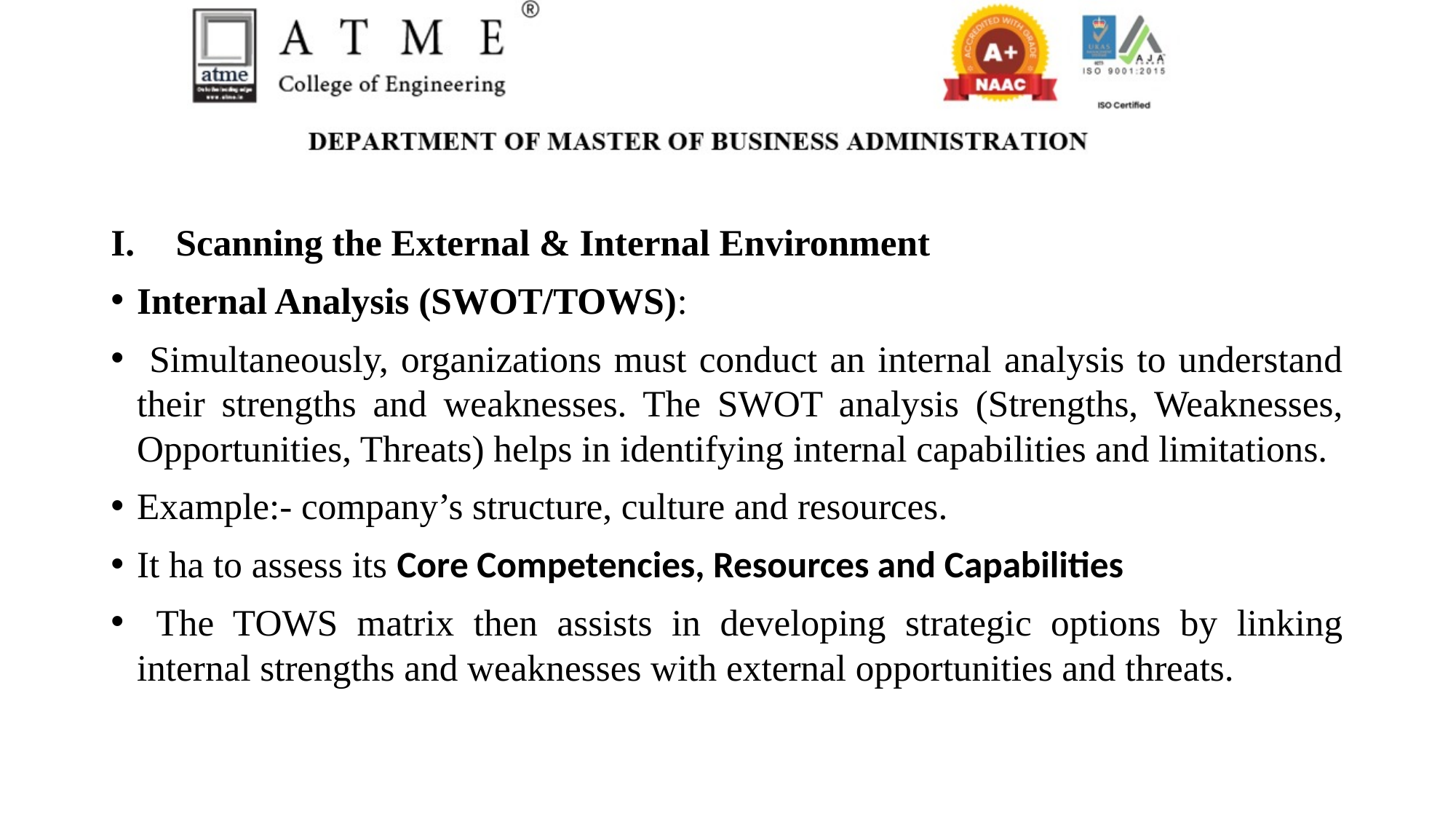

Scanning the External & Internal Environment
Internal Analysis (SWOT/TOWS):
 Simultaneously, organizations must conduct an internal analysis to understand their strengths and weaknesses. The SWOT analysis (Strengths, Weaknesses, Opportunities, Threats) helps in identifying internal capabilities and limitations.
Example:- company’s structure, culture and resources.
It ha to assess its Core Competencies, Resources and Capabilities
 The TOWS matrix then assists in developing strategic options by linking internal strengths and weaknesses with external opportunities and threats.